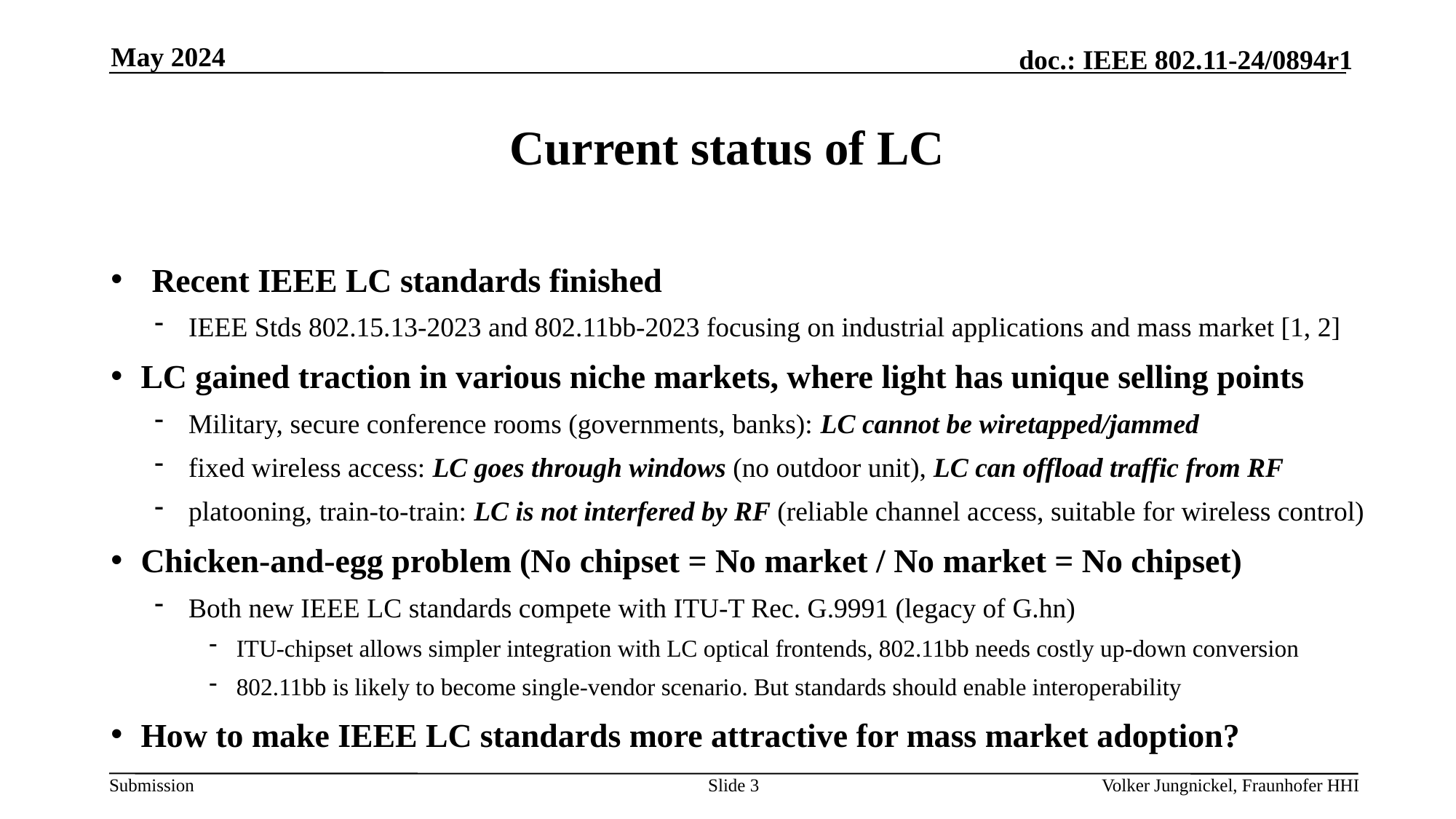

May 2024
# Current status of LC
Recent IEEE LC standards finished
IEEE Stds 802.15.13-2023 and 802.11bb-2023 focusing on industrial applications and mass market [1, 2]
LC gained traction in various niche markets, where light has unique selling points
Military, secure conference rooms (governments, banks): LC cannot be wiretapped/jammed
fixed wireless access: LC goes through windows (no outdoor unit), LC can offload traffic from RF
platooning, train-to-train: LC is not interfered by RF (reliable channel access, suitable for wireless control)
Chicken-and-egg problem (No chipset = No market / No market = No chipset)
Both new IEEE LC standards compete with ITU-T Rec. G.9991 (legacy of G.hn)
ITU-chipset allows simpler integration with LC optical frontends, 802.11bb needs costly up-down conversion
802.11bb is likely to become single-vendor scenario. But standards should enable interoperability
How to make IEEE LC standards more attractive for mass market adoption?

Slide 3
Volker Jungnickel, Fraunhofer HHI